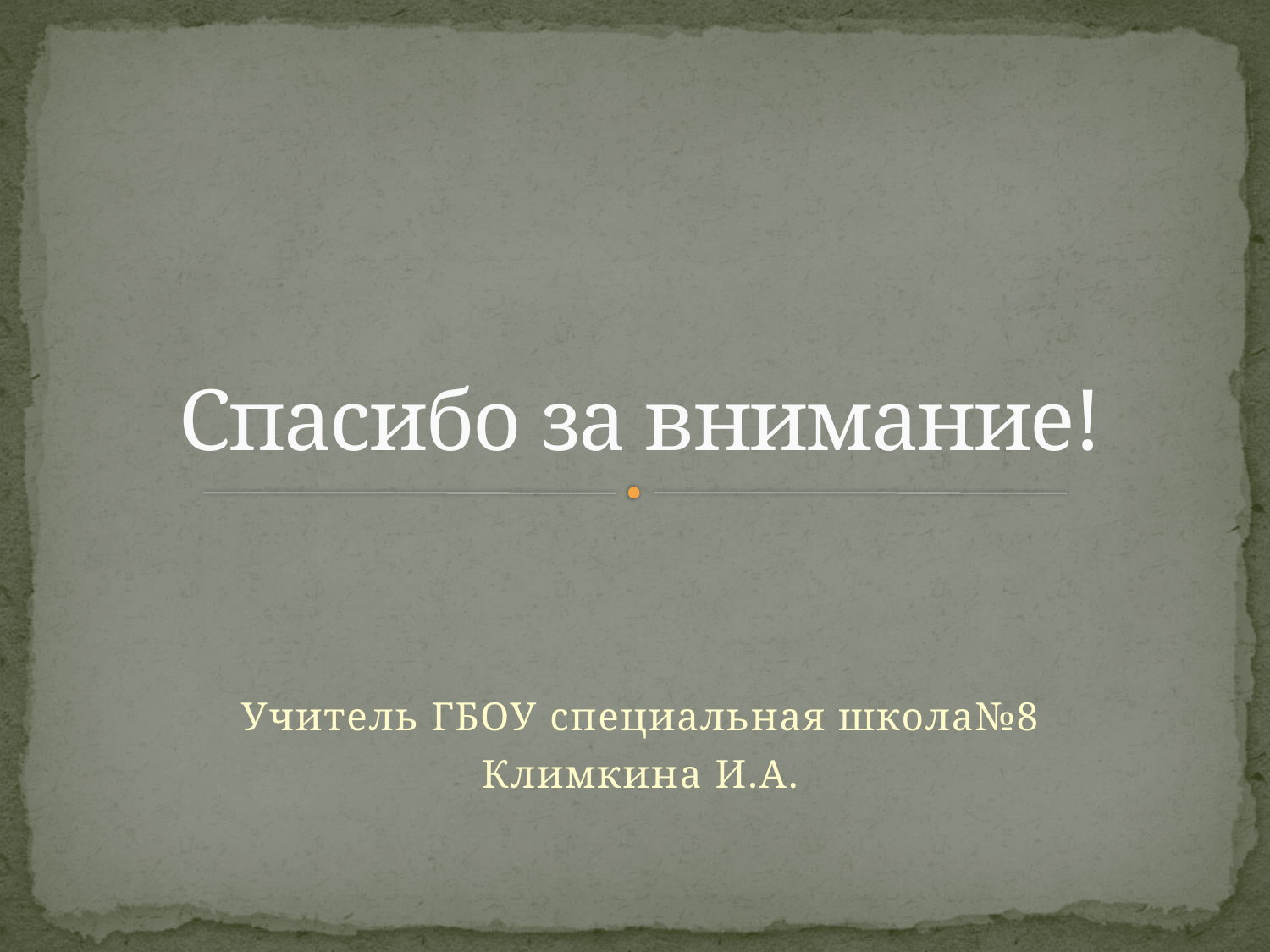

# Спасибо за внимание!
Учитель ГБОУ специальная школа№8
Климкина И.А.